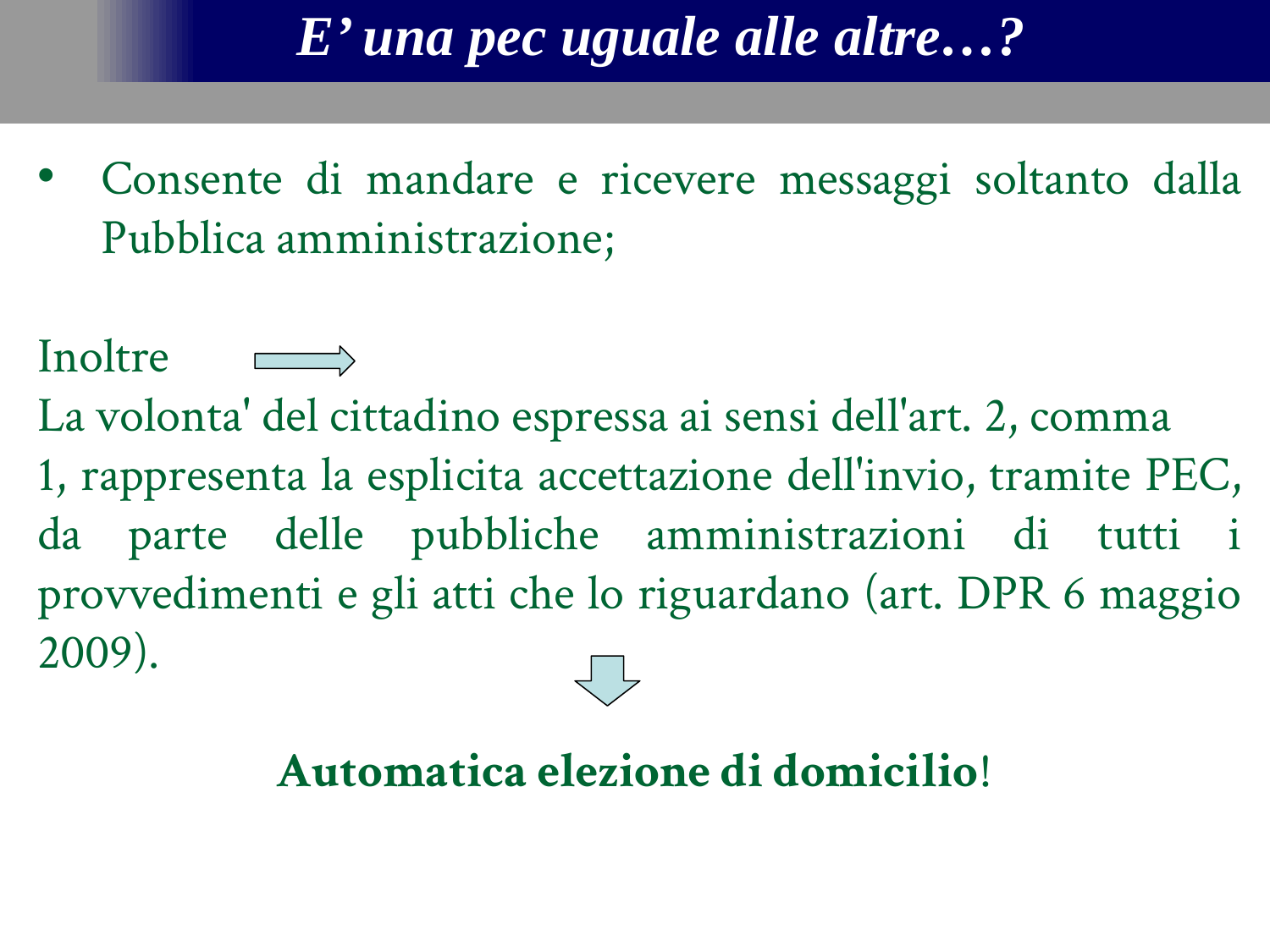

E’ una pec uguale alle altre…?
Consente di mandare e ricevere messaggi soltanto dalla Pubblica amministrazione;

Inoltre
La volonta' del cittadino espressa ai sensi dell'art. 2, comma
1, rappresenta la esplicita accettazione dell'invio, tramite PEC, da parte delle pubbliche amministrazioni di tutti i provvedimenti e gli atti che lo riguardano (art. DPR 6 maggio 2009).

Automatica elezione di domicilio!